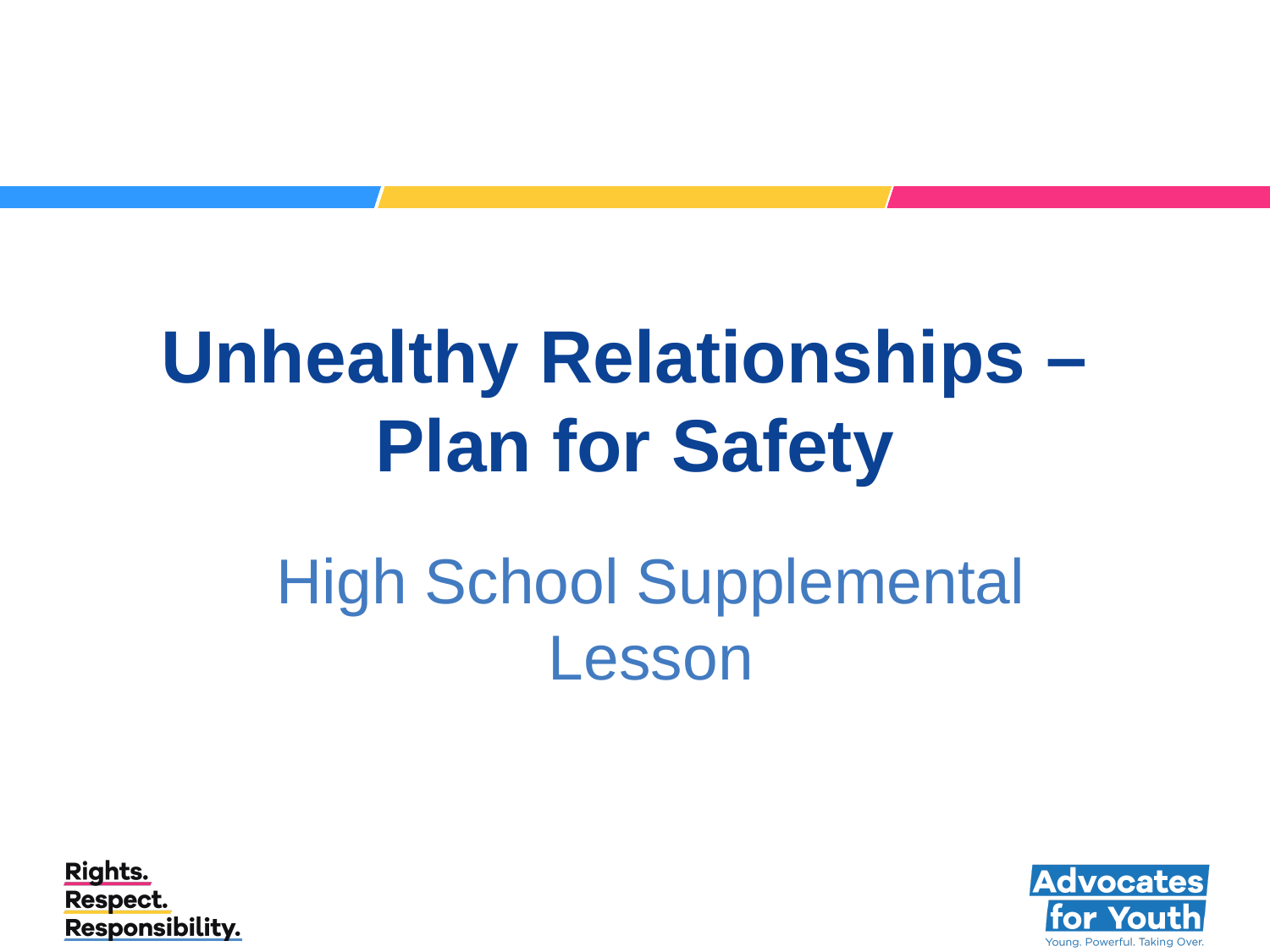

# Unhealthy Relationships – Plan for Safety
High School Supplemental Lesson